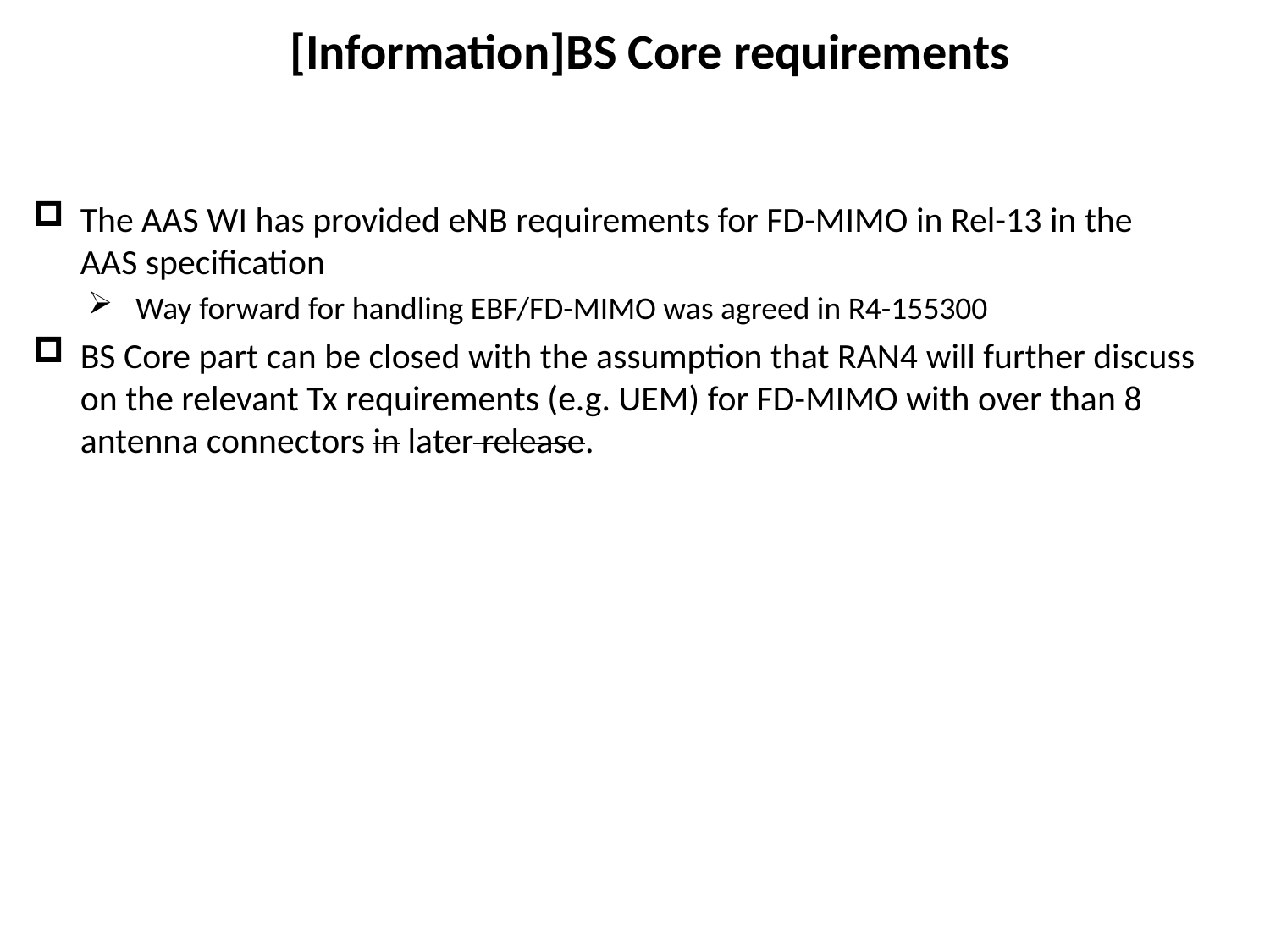

[Information]BS Core requirements
The AAS WI has provided eNB requirements for FD-MIMO in Rel-13 in the AAS specification
Way forward for handling EBF/FD-MIMO was agreed in R4-155300
BS Core part can be closed with the assumption that RAN4 will further discuss on the relevant Tx requirements (e.g. UEM) for FD-MIMO with over than 8 antenna connectors in later release.